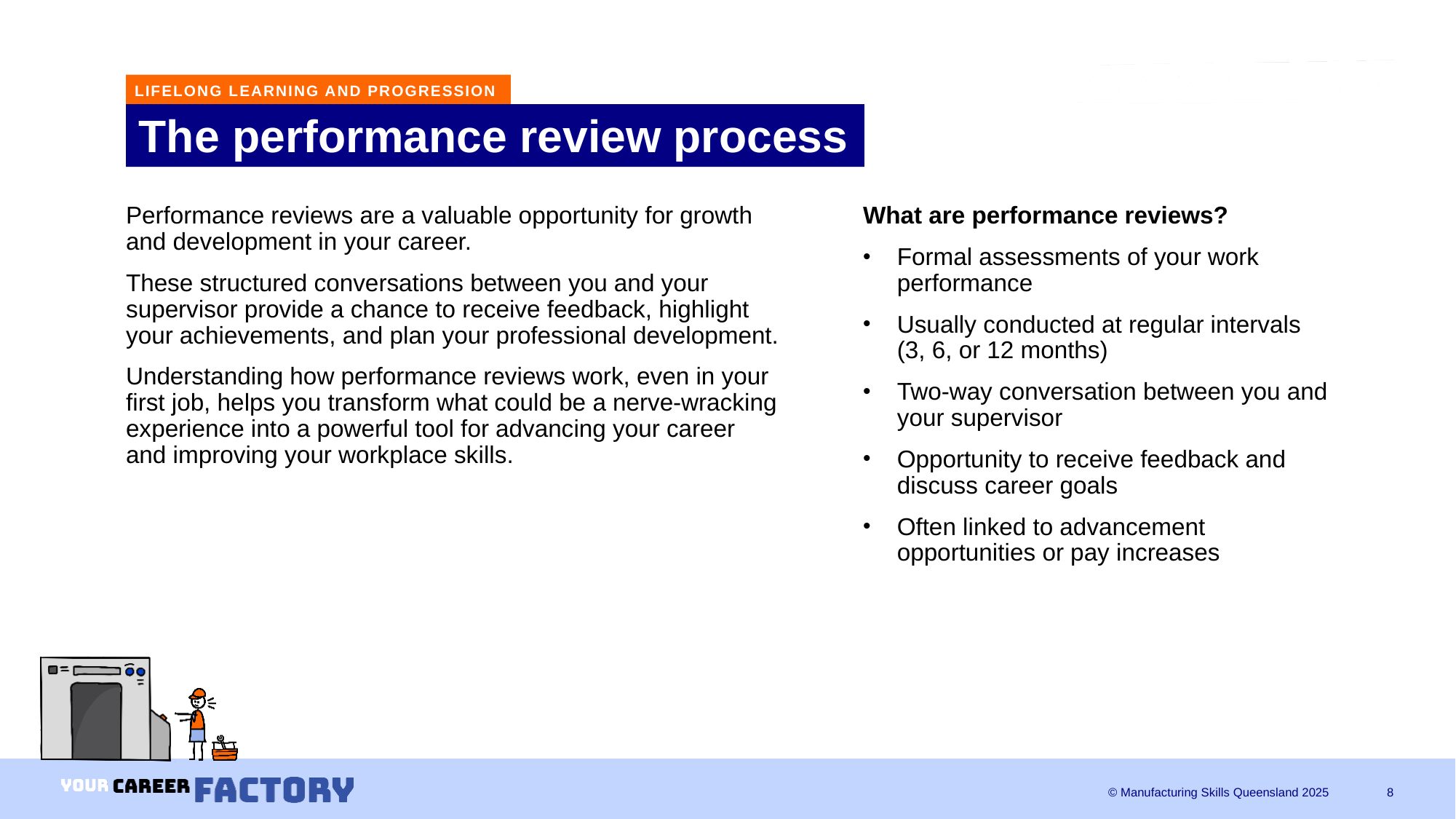

LIFELONG LEARNING AND PROGRESSION
# The performance review process
Performance reviews are a valuable opportunity for growth and development in your career.
These structured conversations between you and your supervisor provide a chance to receive feedback, highlight your achievements, and plan your professional development.
Understanding how performance reviews work, even in your first job, helps you transform what could be a nerve-wracking experience into a powerful tool for advancing your career and improving your workplace skills.
What are performance reviews?
Formal assessments of your work performance
Usually conducted at regular intervals (3, 6, or 12 months)
Two-way conversation between you and your supervisor
Opportunity to receive feedback and discuss career goals
Often linked to advancement opportunities or pay increases